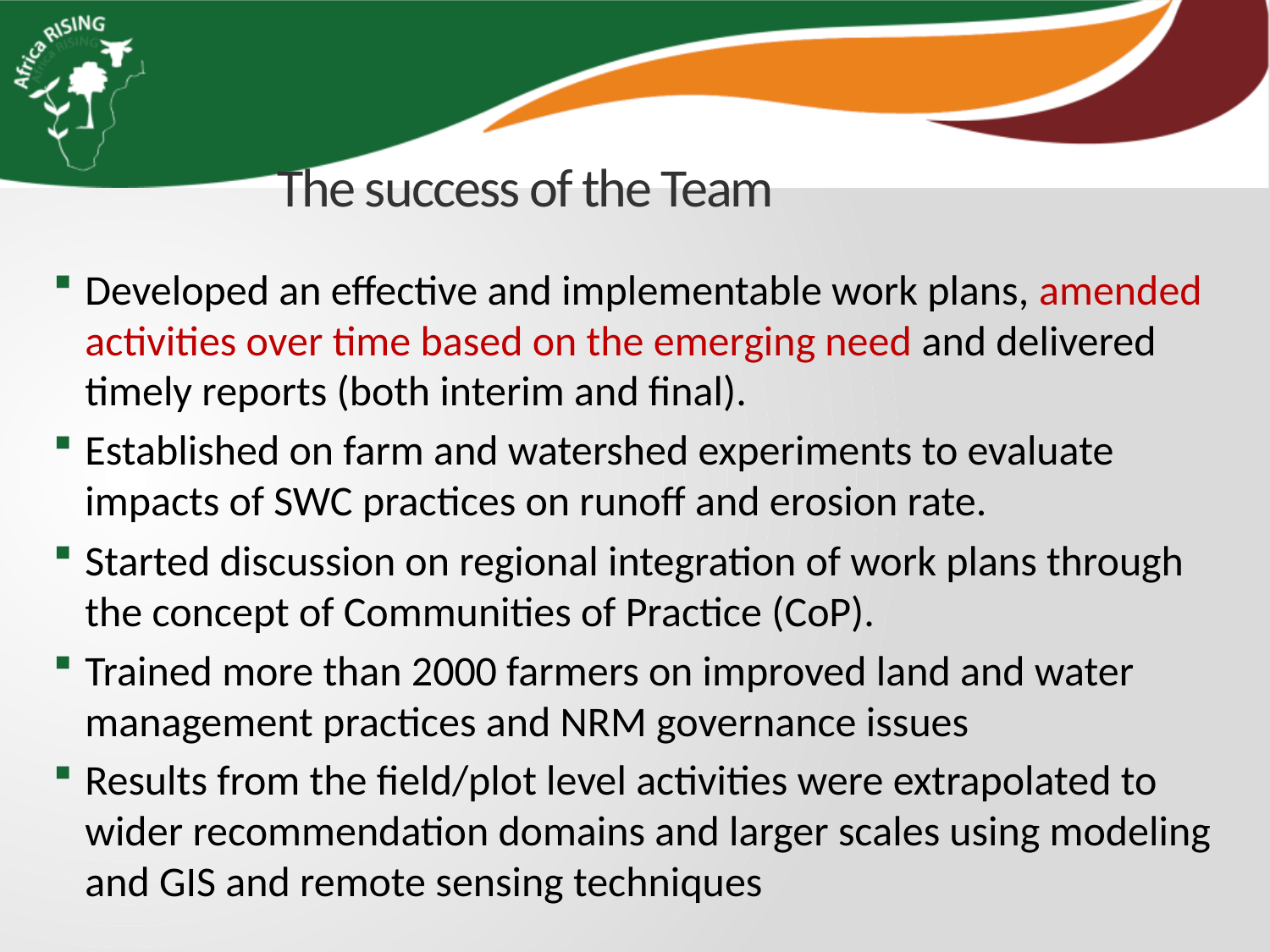

# The success of the Team
Developed an effective and implementable work plans, amended activities over time based on the emerging need and delivered timely reports (both interim and final).
Established on farm and watershed experiments to evaluate impacts of SWC practices on runoff and erosion rate.
Started discussion on regional integration of work plans through the concept of Communities of Practice (CoP).
Trained more than 2000 farmers on improved land and water management practices and NRM governance issues
Results from the field/plot level activities were extrapolated to wider recommendation domains and larger scales using modeling and GIS and remote sensing techniques